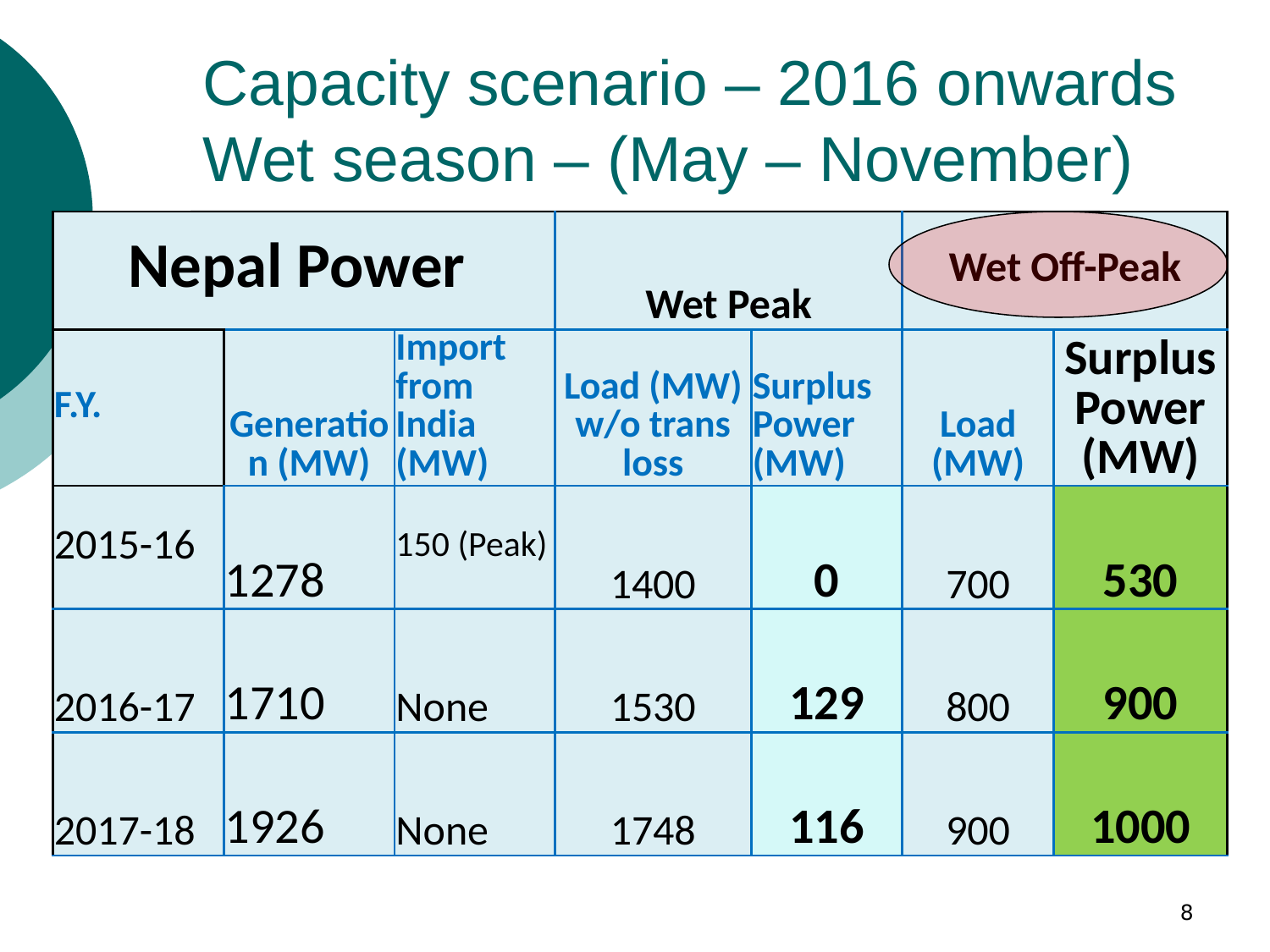

# Capacity scenario – 2016 onwards Wet season – (May – November)
| Nepal Power |  |  | Wet Peak |  | Wet Off-Peak |  |
| --- | --- | --- | --- | --- | --- | --- |
| F.Y. | Generation (MW) | Import from India (MW) | Load (MW) w/o trans loss | Surplus Power (MW) | Load (MW) | Surplus Power (MW) |
| 2015-16 | 1278 | 150 (Peak) | 1400 | 0 | 700 | 530 |
| 2016-17 | 1710 | None | 1530 | 129 | 800 | 900 |
| 2017-18 | 1926 | None | 1748 | 116 | 900 | 1000 |

8